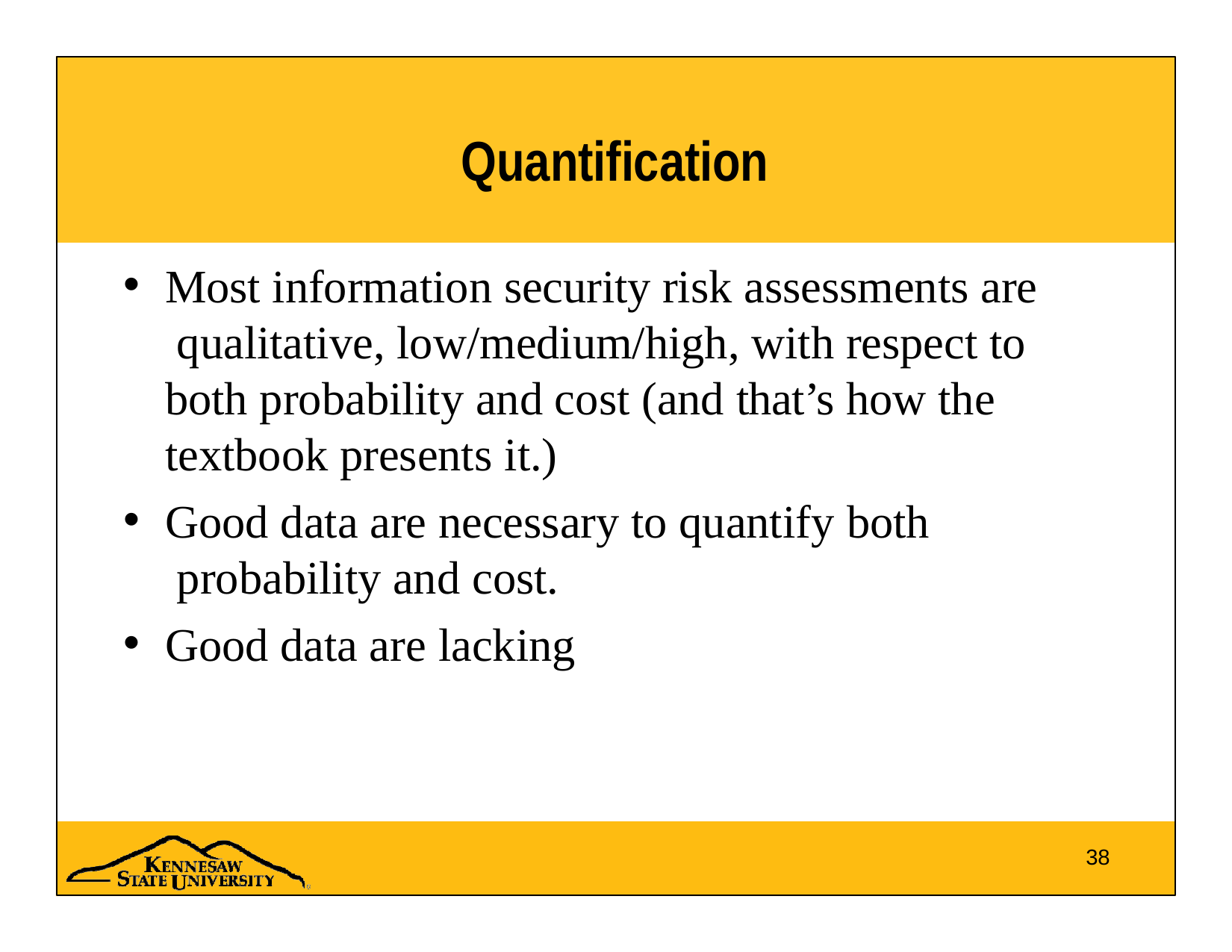

# Quantification
Most information security risk assessments are  qualitative, low/medium/high, with respect to  both probability and cost (and that’s how the  textbook presents it.)
Good data are necessary to quantify both  probability and cost.
Good data are lacking

38